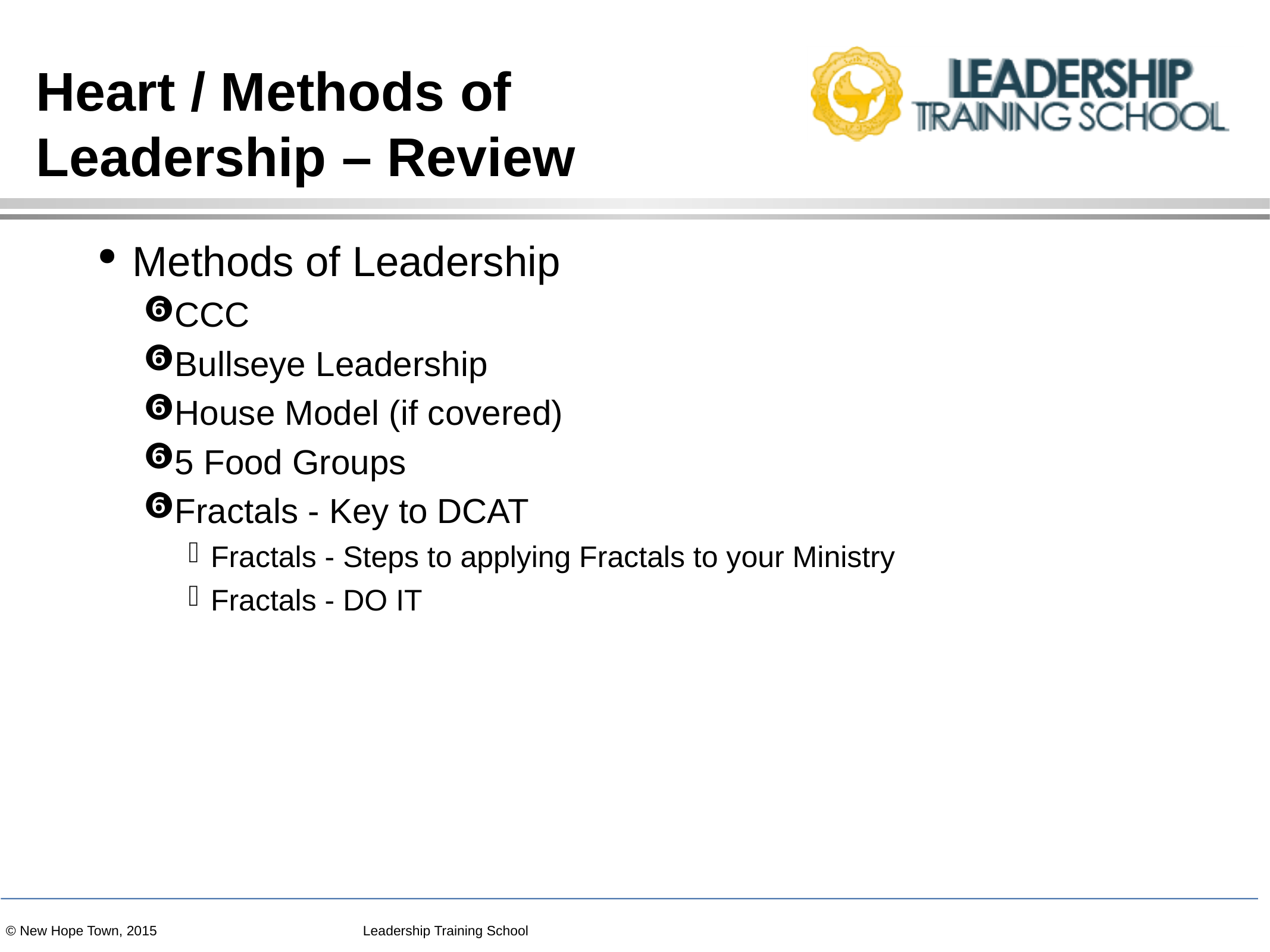

# Heart / Methods of
Leadership – Review
Methods of Leadership
CCC
Bullseye Leadership
House Model (if covered)
5 Food Groups
Fractals - Key to DCAT
Fractals - Steps to applying Fractals to your Ministry
Fractals - DO IT
5